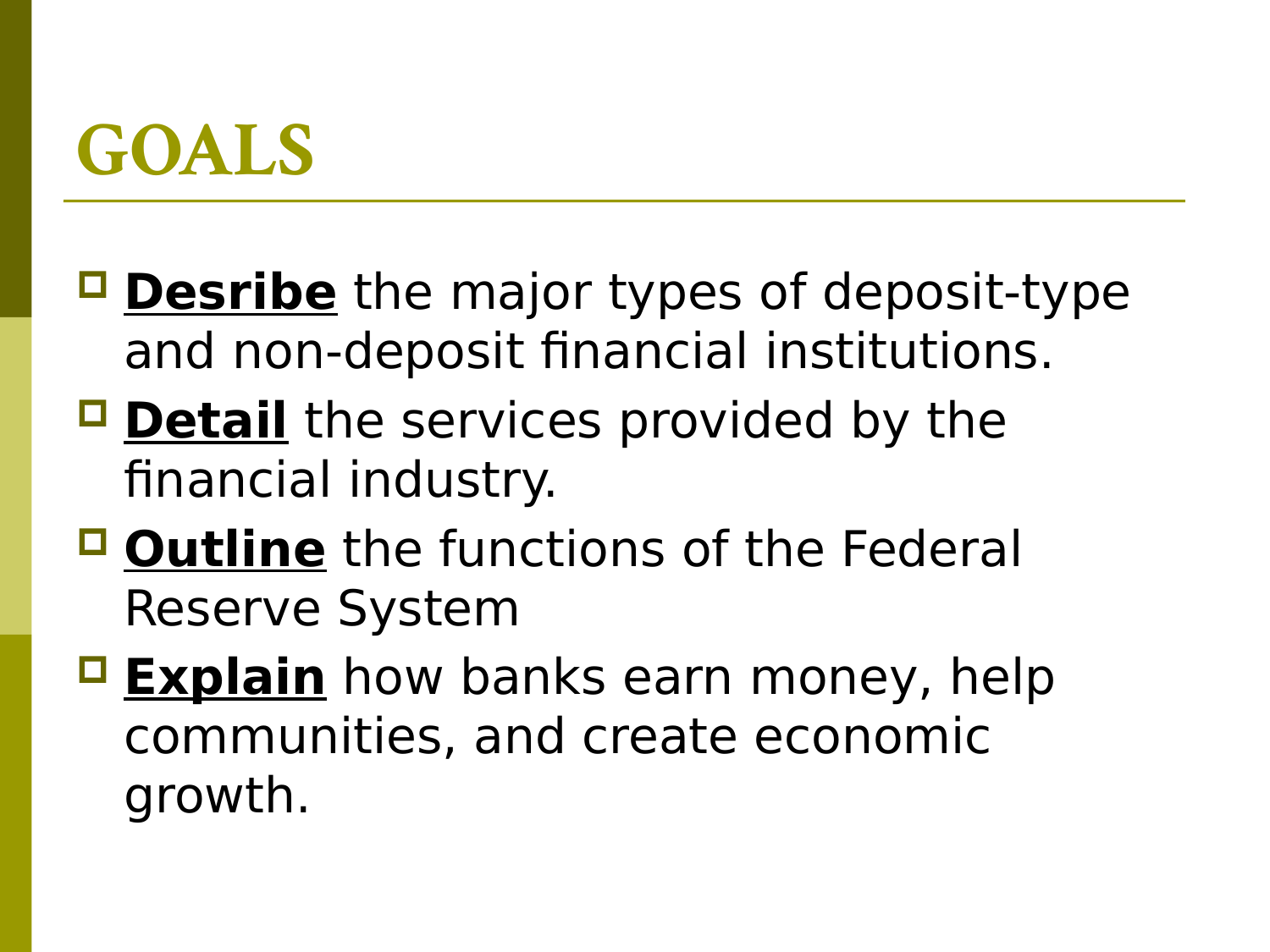

# GOALS
Desribe the major types of deposit-type and non-deposit financial institutions.
Detail the services provided by the financial industry.
Outline the functions of the Federal Reserve System
Explain how banks earn money, help communities, and create economic growth.